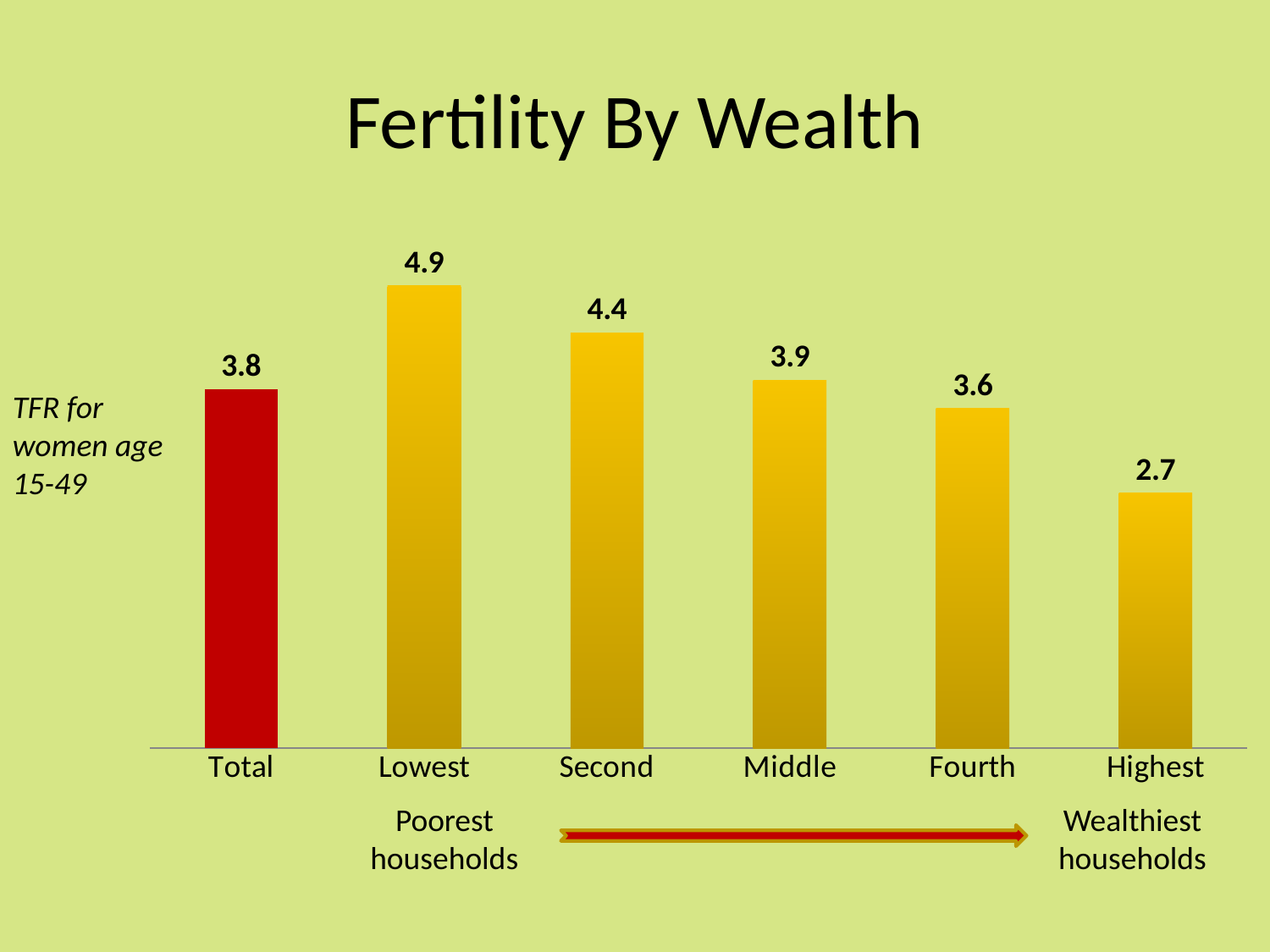

# Fertility By Wealth

### Chart

| Category | Series 1 |
|---|---|
| Total | 3.8 |
| Lowest | 4.9 |
| Second | 4.4 |
| Middle | 3.9 |
| Fourth | 3.6 |
| Highest | 2.7 |
TFR for women age 15-49
Poorest households
Wealthiest households